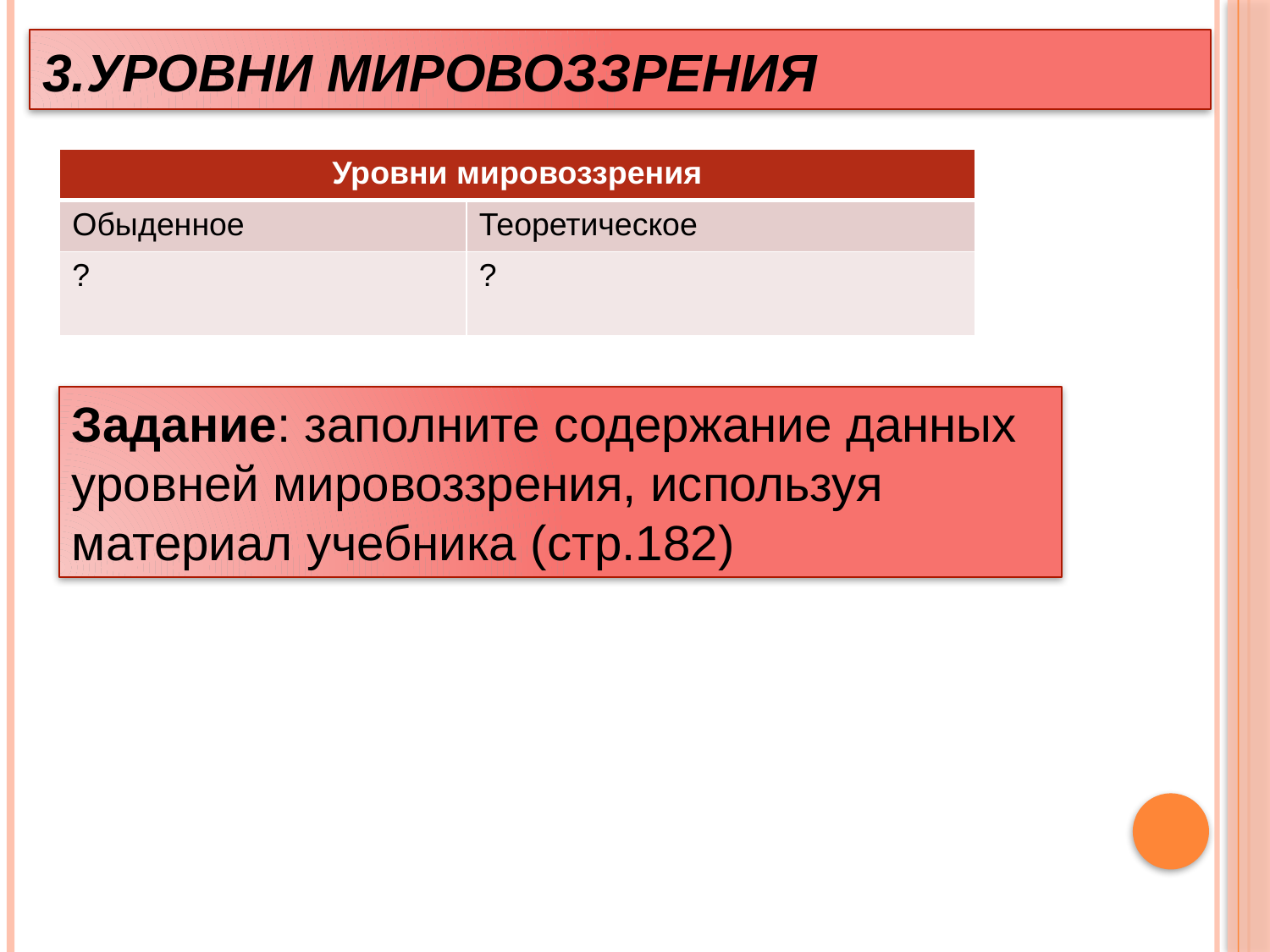

# 3.Уровни мировоззрения
| Уровни мировоззрения |  |
| --- | --- |
| Обыденное | Теоретическое |
| ? | ? |
Задание: заполните содержание данных уровней мировоззрения, используя материал учебника (стр.182)